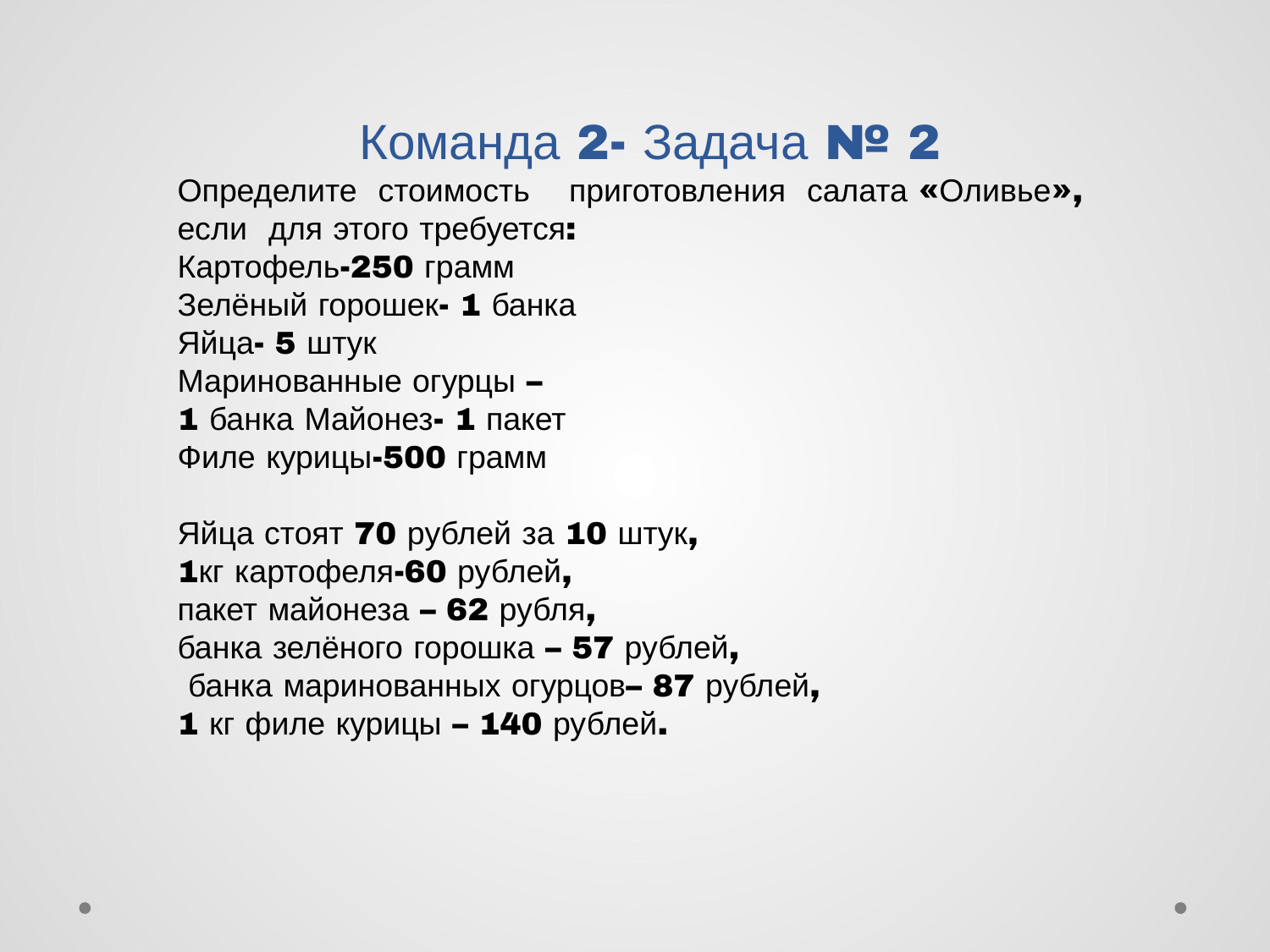

Команда 2- Задача № 2
Определите  стоимость	 приготовления  салата «Оливье»,  если  для этого требуется:
Картофель-250 грамм
Зелёный горошек- 1 банка
Яйца- 5 штук
Маринованные огурцы –
1 банка Майонез- 1 пакет
Филе курицы-500 грамм

Яйца стоят 70 рублей за 10 штук,
1кг картофеля-60 рублей,
пакет майонеза – 62 рубля,
банка зелёного горошка – 57 рублей,
 банка маринованных огурцов– 87 рублей,
1 кг филе курицы – 140 рублей.